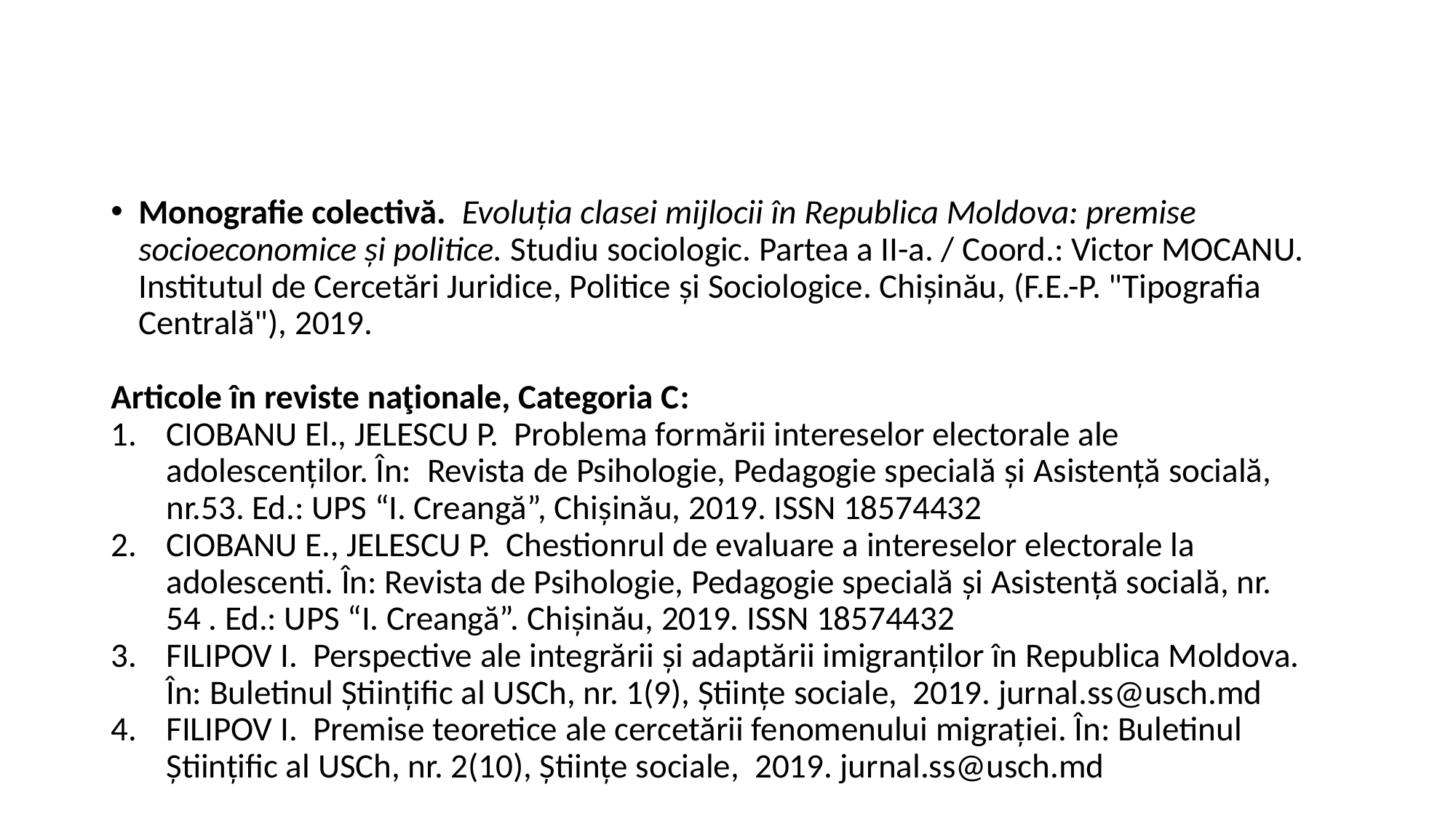

#
Monografie colectivă.  Evoluția clasei mijlocii în Republica Moldova: premise socioeconomice și politice. Studiu sociologic. Partea a II-a. / Coord.: Victor MOCANU. Institutul de Cercetări Juridice, Politice și Sociologice. Chișinău, (F.E.-P. "Tipografia Centrală"), 2019.

Articole în reviste naţionale, Categoria C:
CIOBANU El., JELESCU P.  Problema formării intereselor electorale ale adolescenților. În:  Revista de Psihologie, Pedagogie specială și Asistență socială, nr.53. Ed.: UPS “I. Creangă”, Chișinău, 2019. ISSN 18574432
CIOBANU E., JELESCU P.  Chestionrul de evaluare a intereselor electorale la adolescenti. În: Revista de Psihologie, Pedagogie specială și Asistență socială, nr. 54 . Ed.: UPS “I. Creangă”. Chișinău, 2019. ISSN 18574432
FILIPOV I.  Perspective ale integrării și adaptării imigranților în Republica Moldova. În: Buletinul Științific al USCh, nr. 1(9), Științe sociale,  2019. jurnal.ss@usch.md
FILIPOV I.  Premise teoretice ale cercetării fenomenului migrației. În: Buletinul Științific al USCh, nr. 2(10), Științe sociale,  2019. jurnal.ss@usch.md